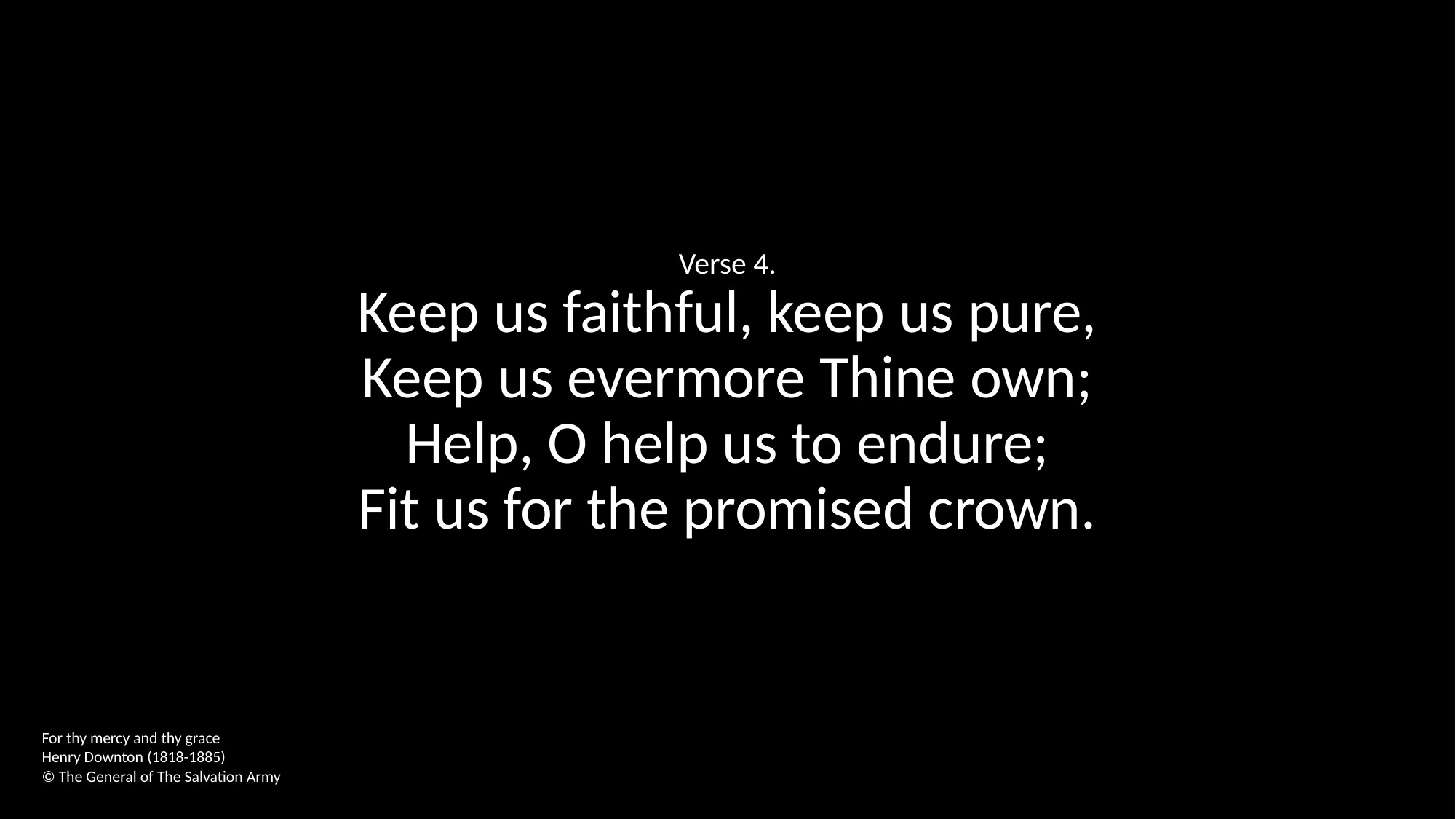

Verse 4.
Keep us faithful, keep us pure,
Keep us evermore Thine own;
Help, O help us to endure;
Fit us for the promised crown.
For thy mercy and thy grace
Henry Downton (1818-1885)
© The General of The Salvation Army